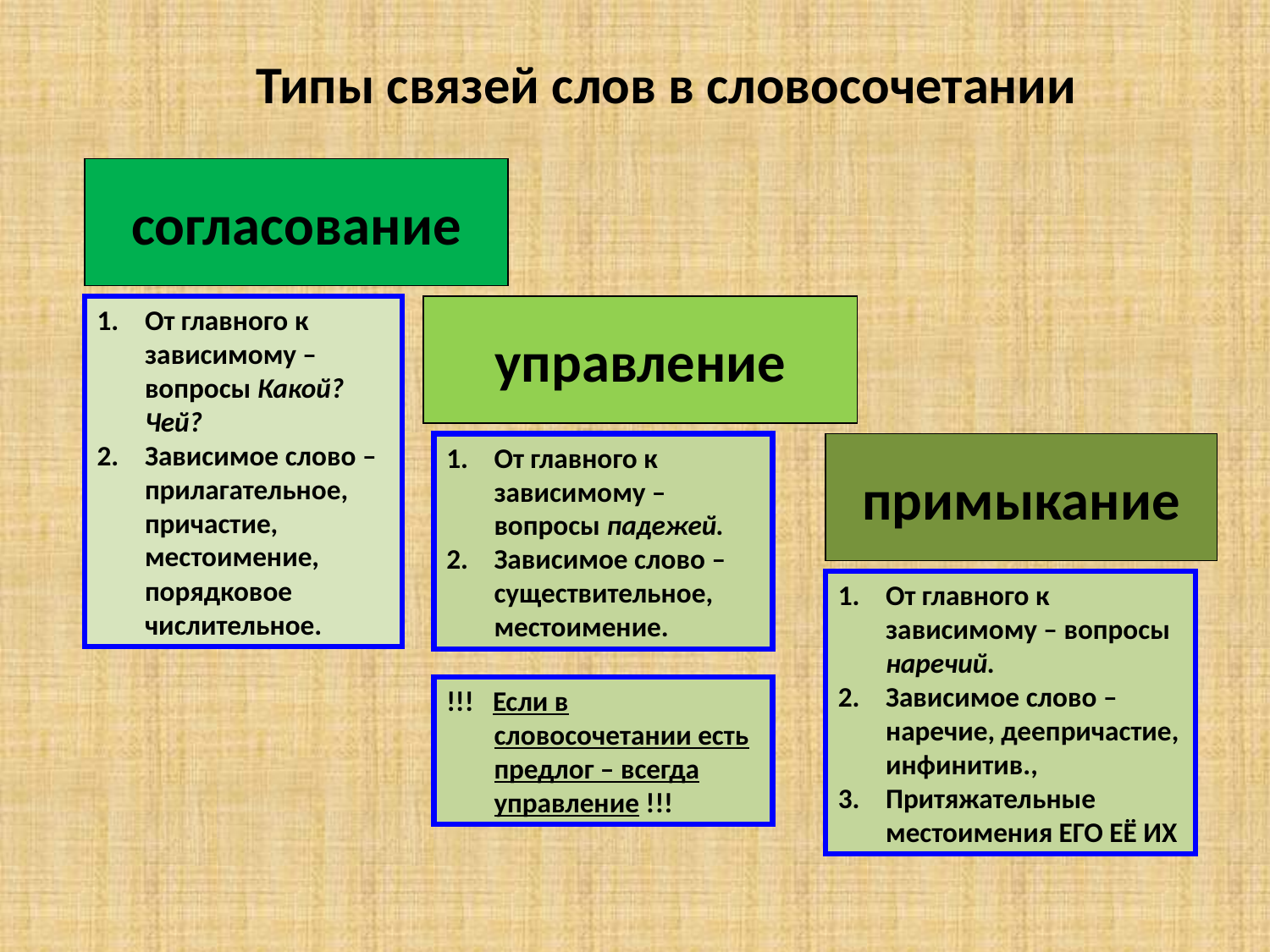

# Типы связей слов в словосочетании
согласование
От главного к зависимому – вопросы Какой? Чей?
Зависимое слово – прилагательное, причастие, местоимение, порядковое числительное.
управление
От главного к зависимому – вопросы падежей.
Зависимое слово – существительное, местоимение.
примыкание
От главного к зависимому – вопросы наречий.
Зависимое слово –наречие, деепричастие, инфинитив.,
Притяжательные местоимения ЕГО ЕЁ ИХ
!!!   Если в словосочетании есть предлог – всегда управление !!!